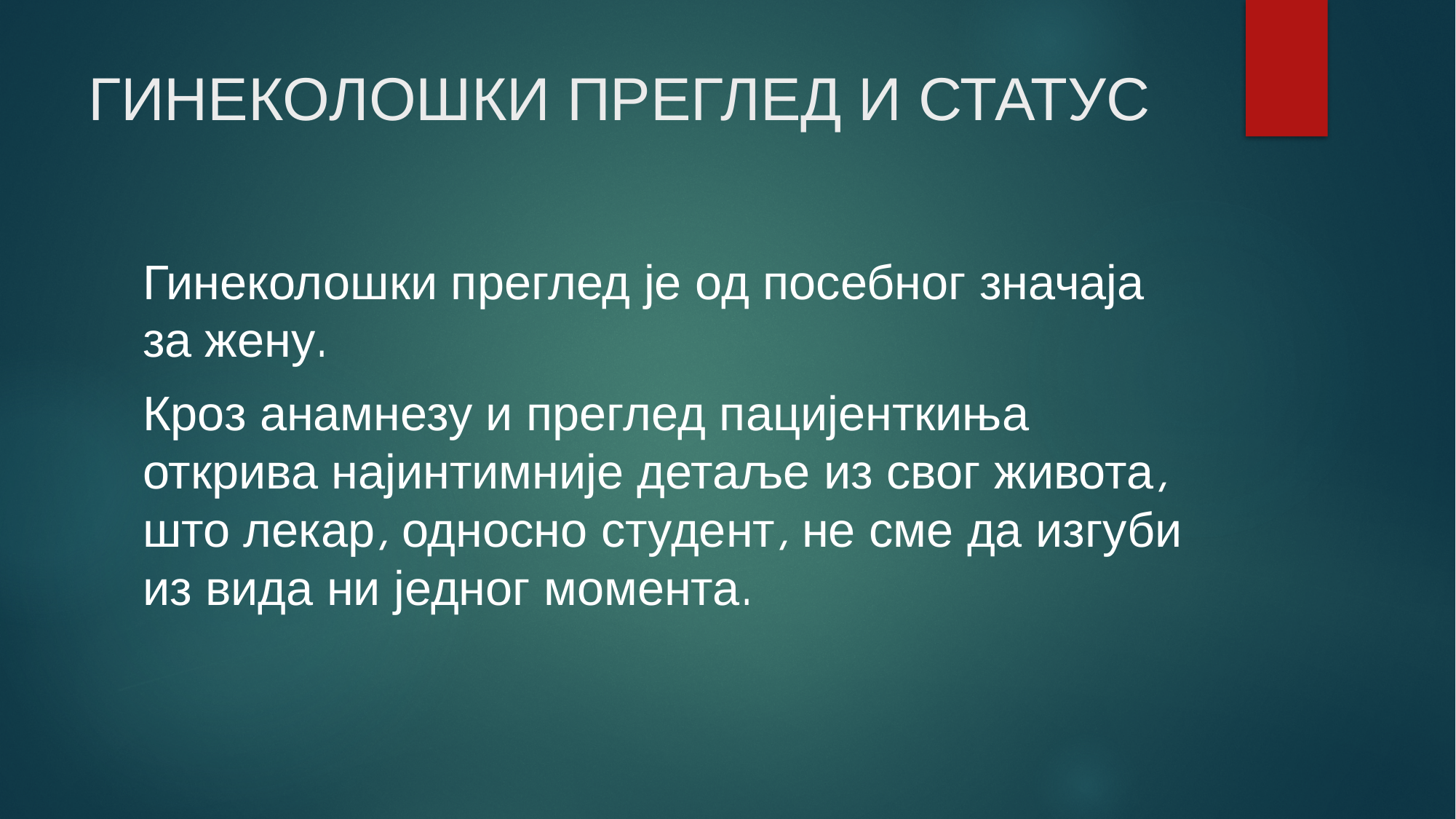

# ГИНЕКОЛОШКИ ПРЕГЛЕД И СТАТУС
Гинеколошки преглед је од посебног значаја за жену.
Кроз анамнезу и преглед пацијенткиња открива најинтимније детаље из свог живота, што лекар, односно студент, не сме да изгуби из вида ни једног момента.